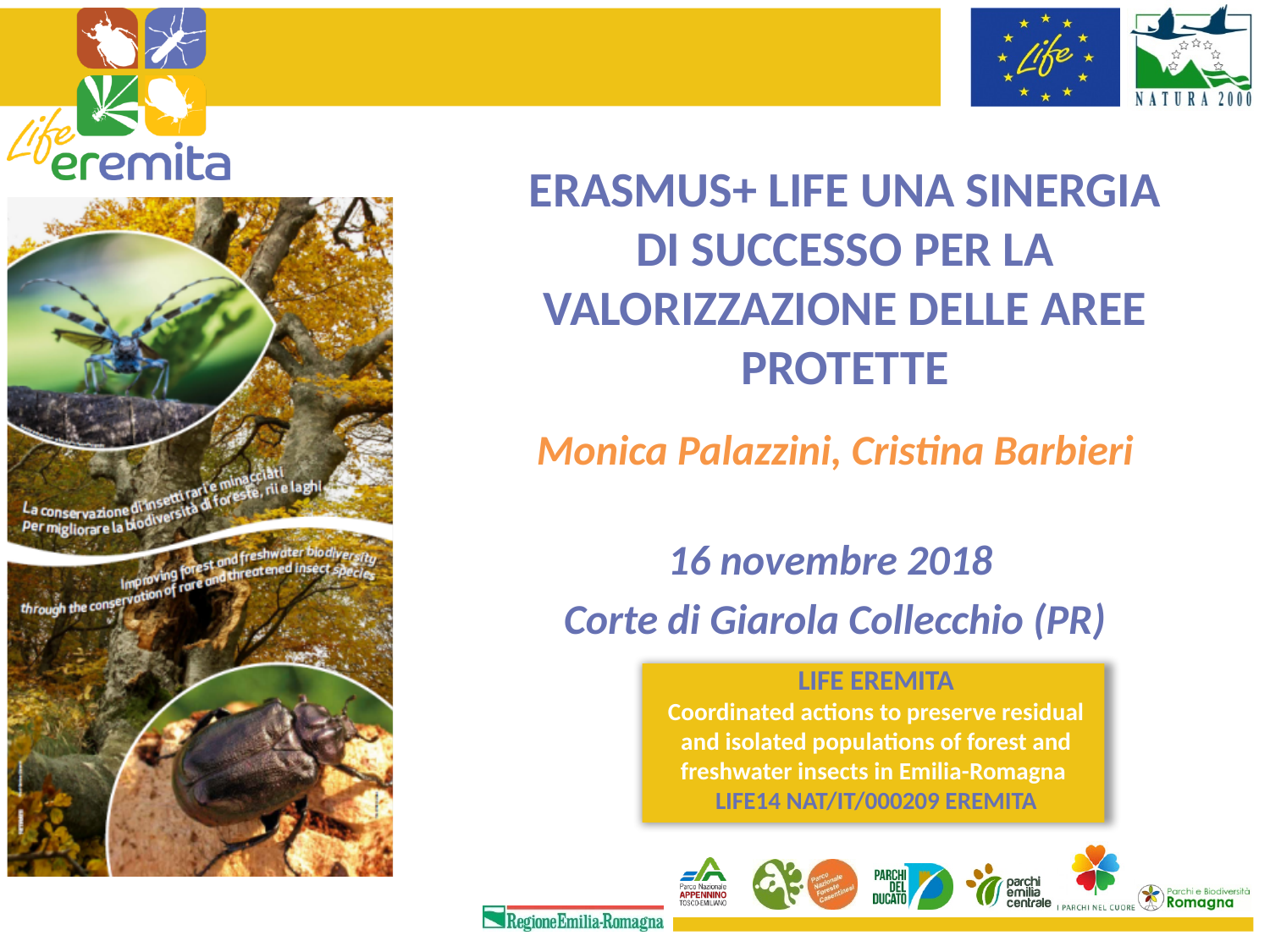

# ERASMUS+ LIFE UNA SINERGIA DI SUCCESSO PER LA VALORIZZAZIONE DELLE AREE PROTETTE
Monica Palazzini, Cristina Barbieri
16 novembre 2018
Corte di Giarola Collecchio (PR)